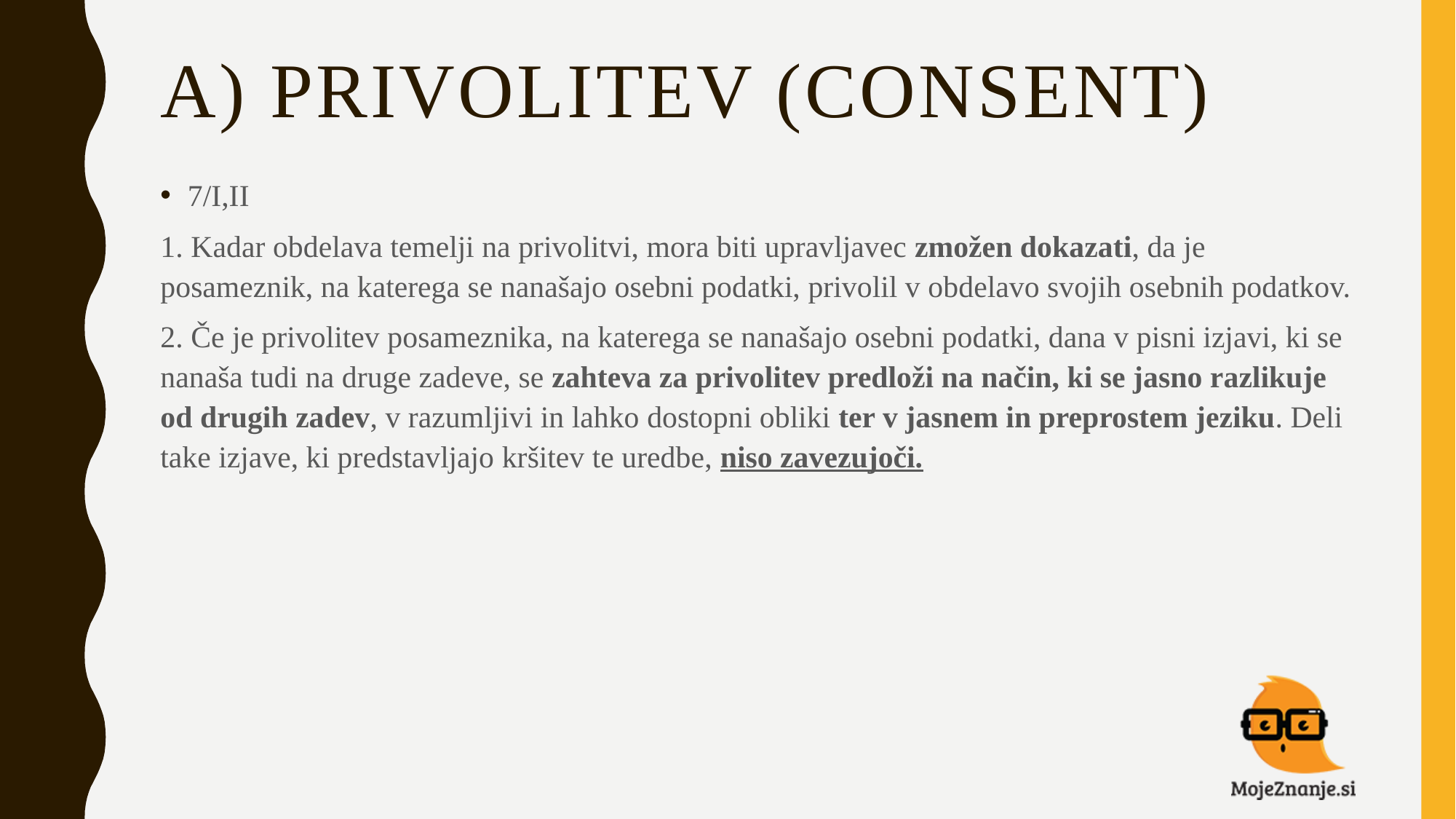

# a) PRIVOLITEV (CONSENT)
7/I,II
1. Kadar obdelava temelji na privolitvi, mora biti upravljavec zmožen dokazati, da je posameznik, na katerega se nanašajo osebni podatki, privolil v obdelavo svojih osebnih podatkov.
2. Če je privolitev posameznika, na katerega se nanašajo osebni podatki, dana v pisni izjavi, ki se nanaša tudi na druge zadeve, se zahteva za privolitev predloži na način, ki se jasno razlikuje od drugih zadev, v razumljivi in lahko dostopni obliki ter v jasnem in preprostem jeziku. Deli take izjave, ki predstavljajo kršitev te uredbe, niso zavezujoči.